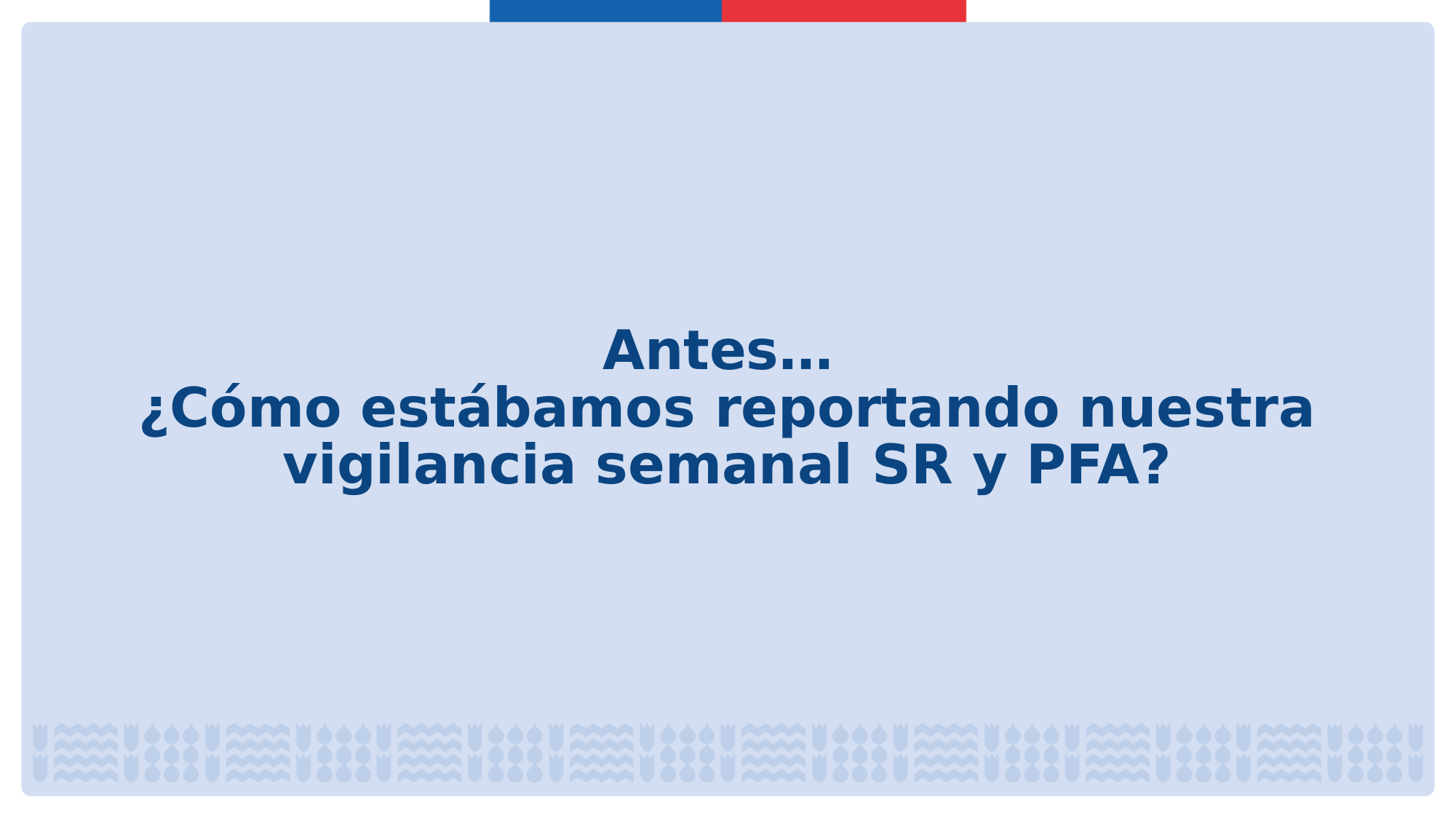

# Antes… ¿Cómo estábamos reportando nuestra vigilancia semanal SR y PFA?